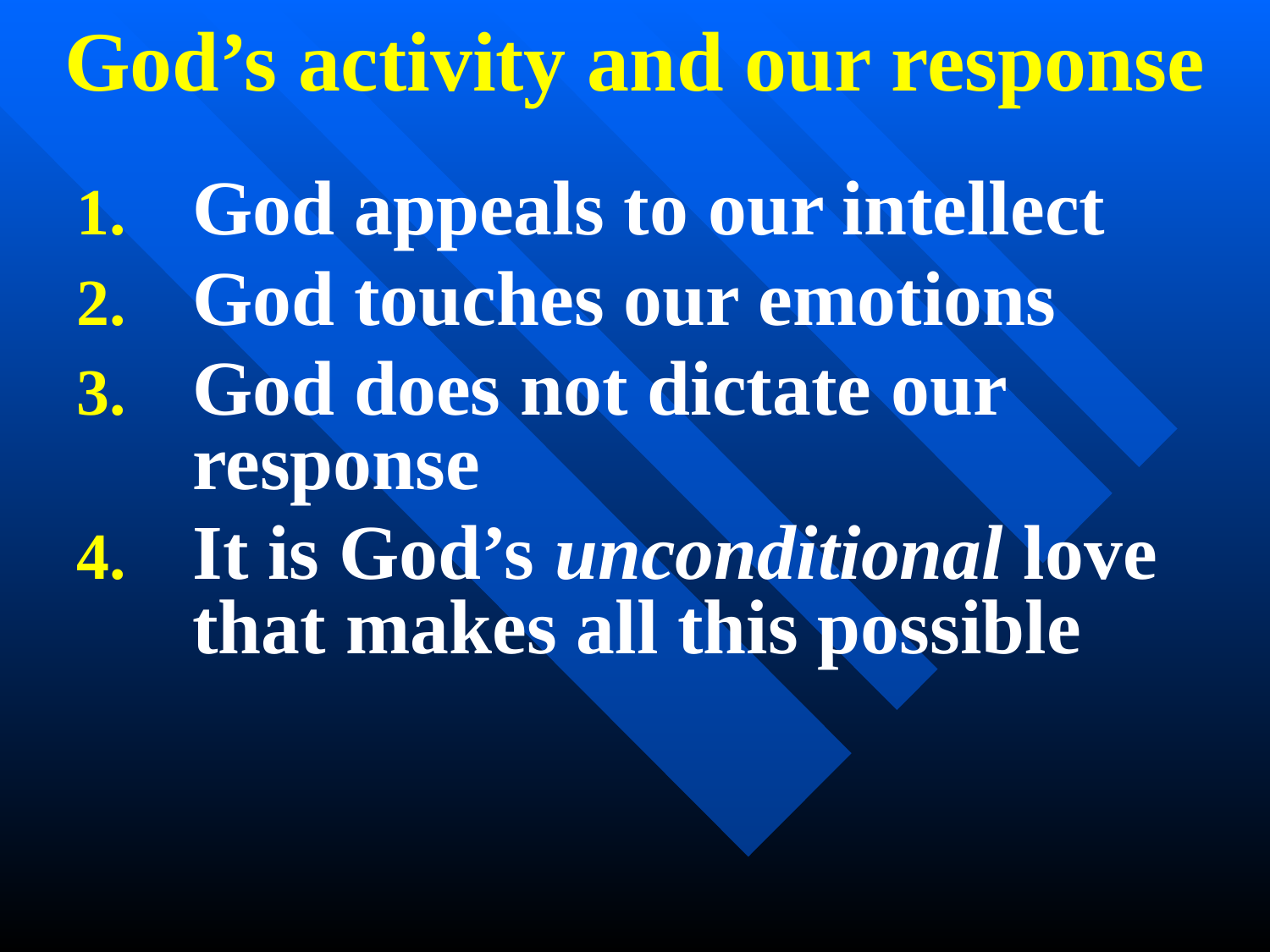

God’s activity and our response
God appeals to our intellect
God touches our emotions
God does not dictate our response
It is God’s unconditional love that makes all this possible